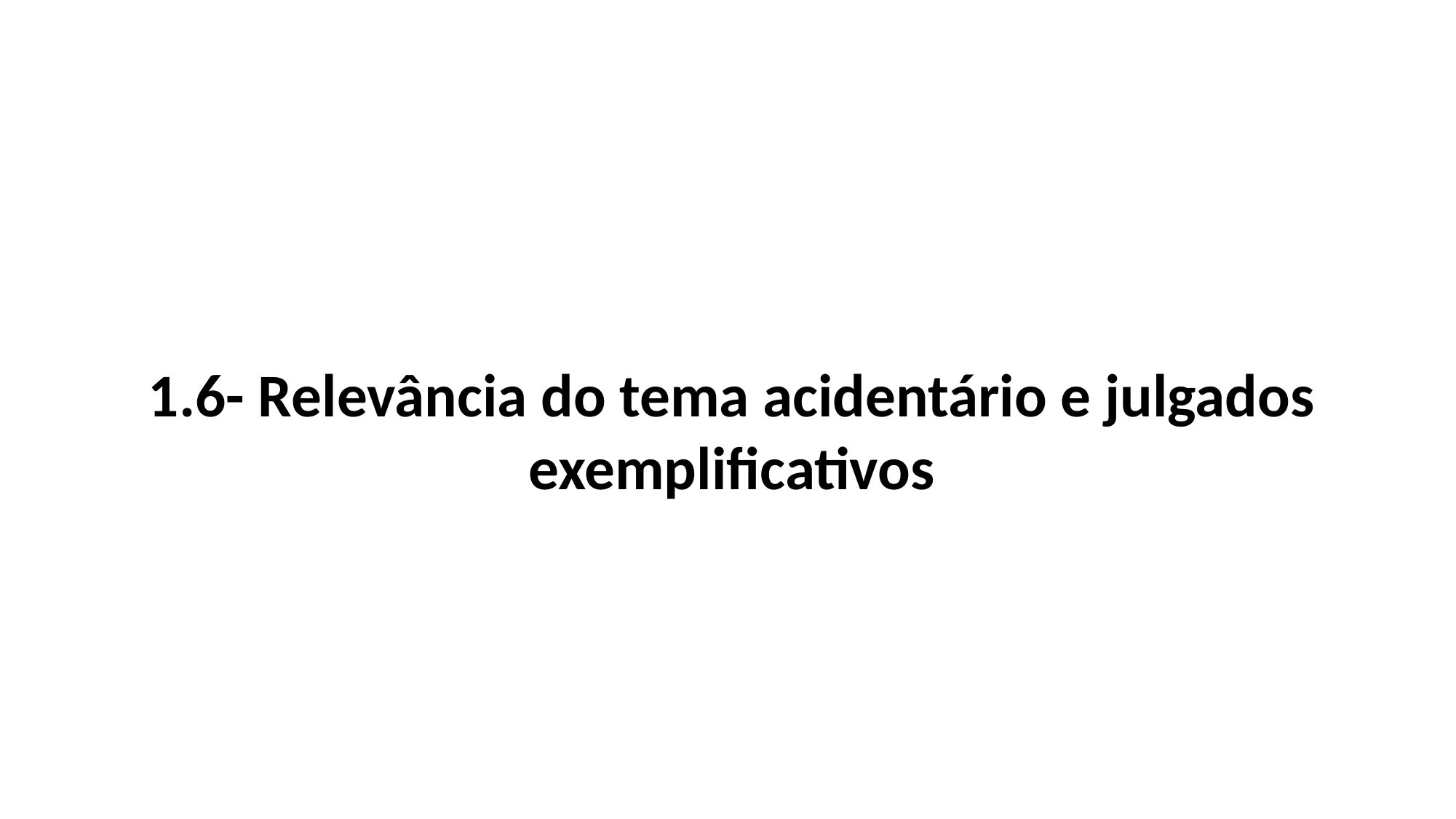

1.6- Relevância do tema acidentário e julgados exemplificativos